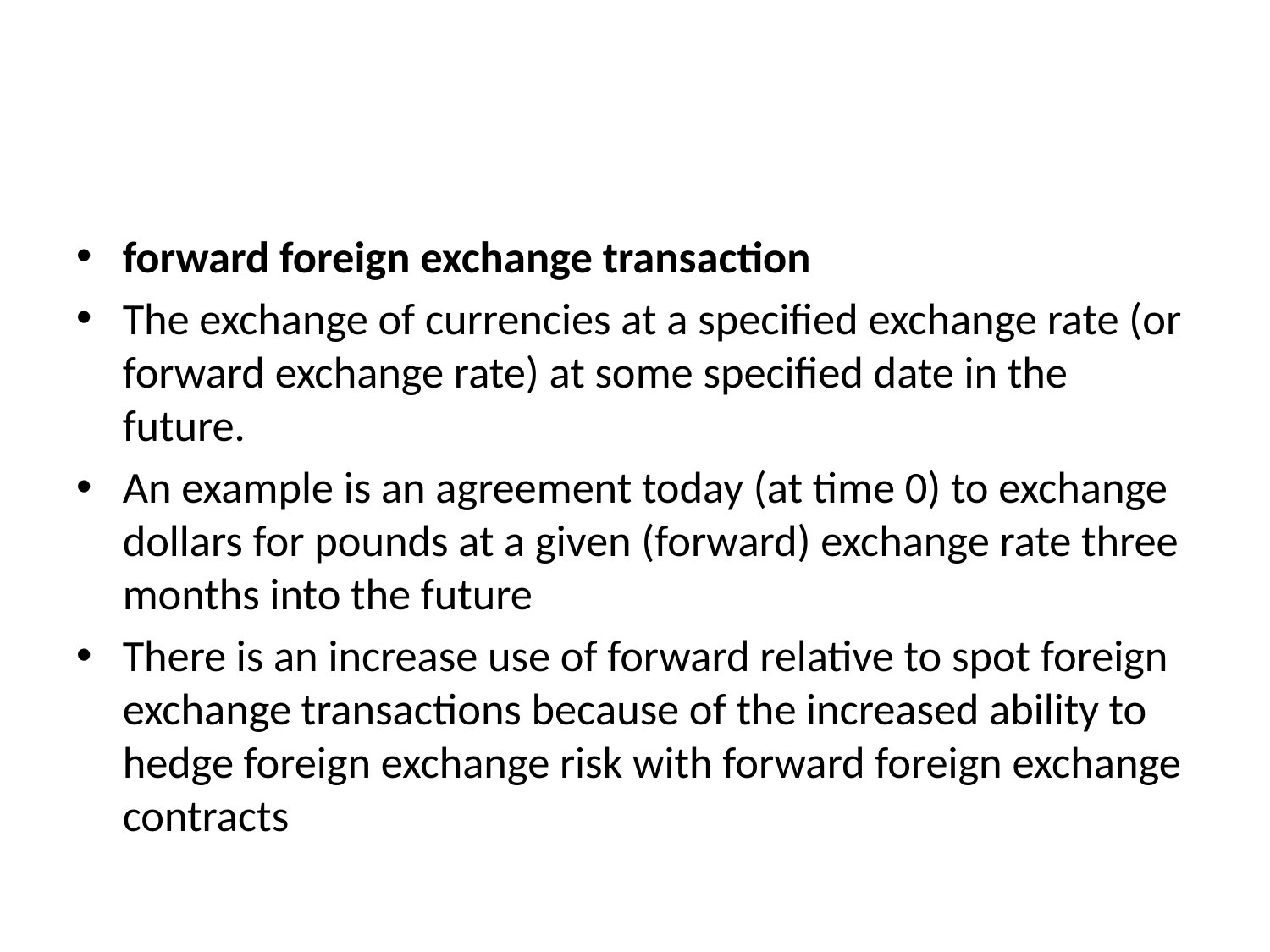

#
forward foreign exchange transaction
The exchange of currencies at a specified exchange rate (or forward exchange rate) at some specified date in the future.
An example is an agreement today (at time 0) to exchange dollars for pounds at a given (forward) exchange rate three months into the future
There is an increase use of forward relative to spot foreign exchange transactions because of the increased ability to hedge foreign exchange risk with forward foreign exchange contracts